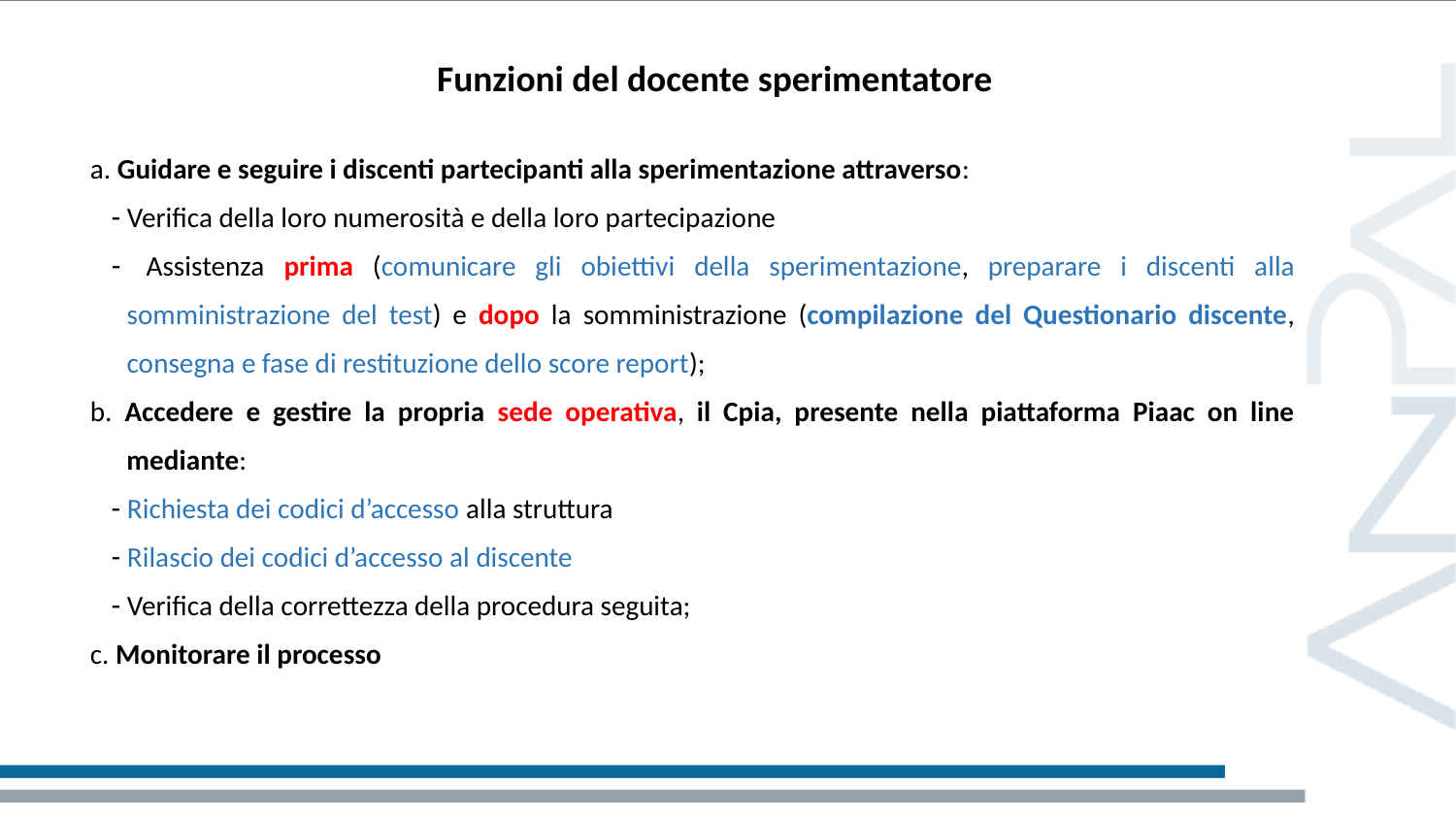

# Funzioni del docente sperimentatore
a. Guidare e seguire i discenti partecipanti alla sperimentazione attraverso:
 Verifica della loro numerosità e della loro partecipazione
 Assistenza prima (comunicare gli obiettivi della sperimentazione, preparare i discenti alla somministrazione del test) e dopo la somministrazione (compilazione del Questionario discente, consegna e fase di restituzione dello score report);
b. Accedere e gestire la propria sede operativa, il Cpia, presente nella piattaforma Piaac on line mediante:
 Richiesta dei codici d’accesso alla struttura
 Rilascio dei codici d’accesso al discente
 Verifica della correttezza della procedura seguita;
c. Monitorare il processo